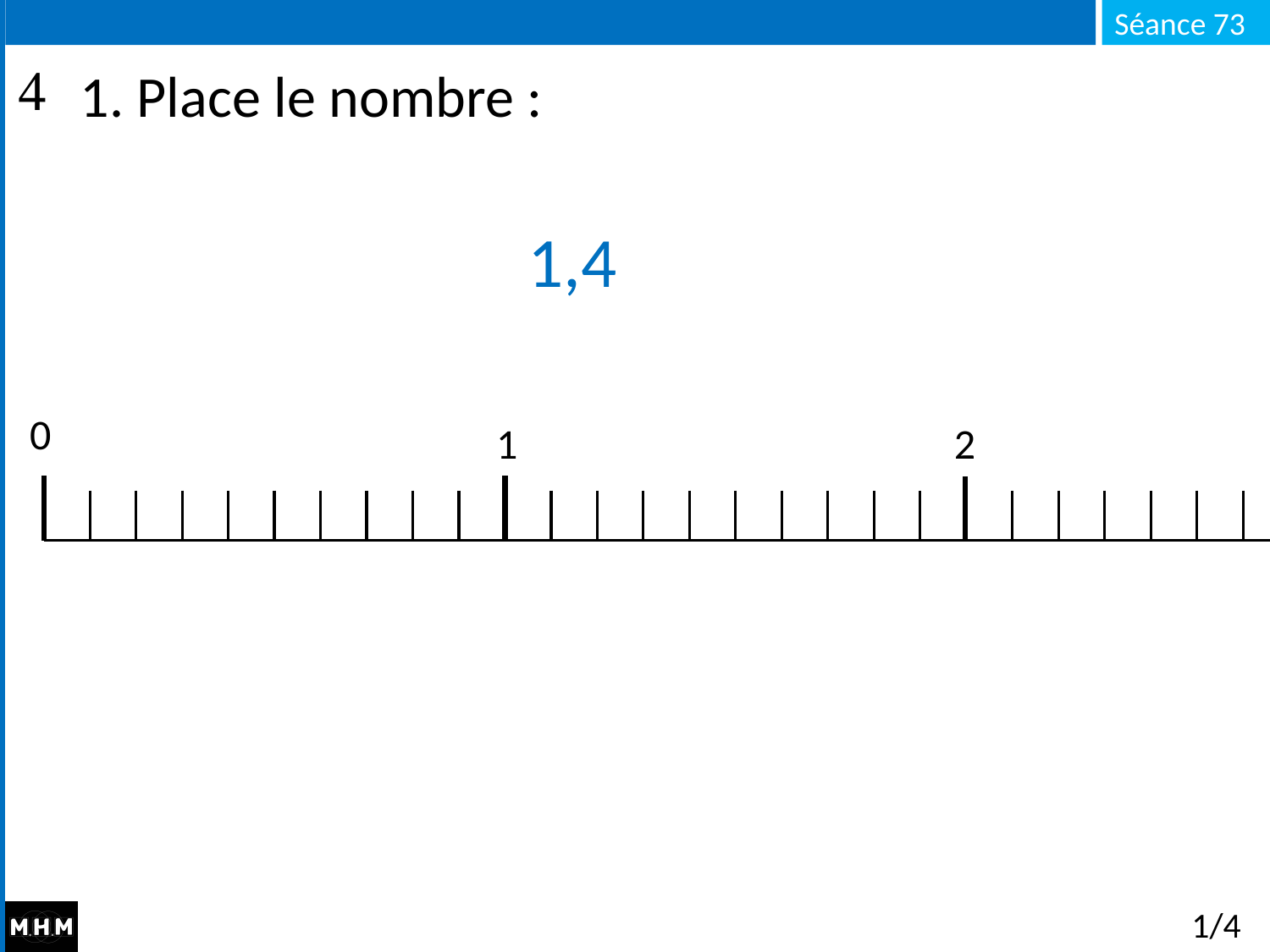

# 1. Place le nombre :
1,4
0
2
1
1/4